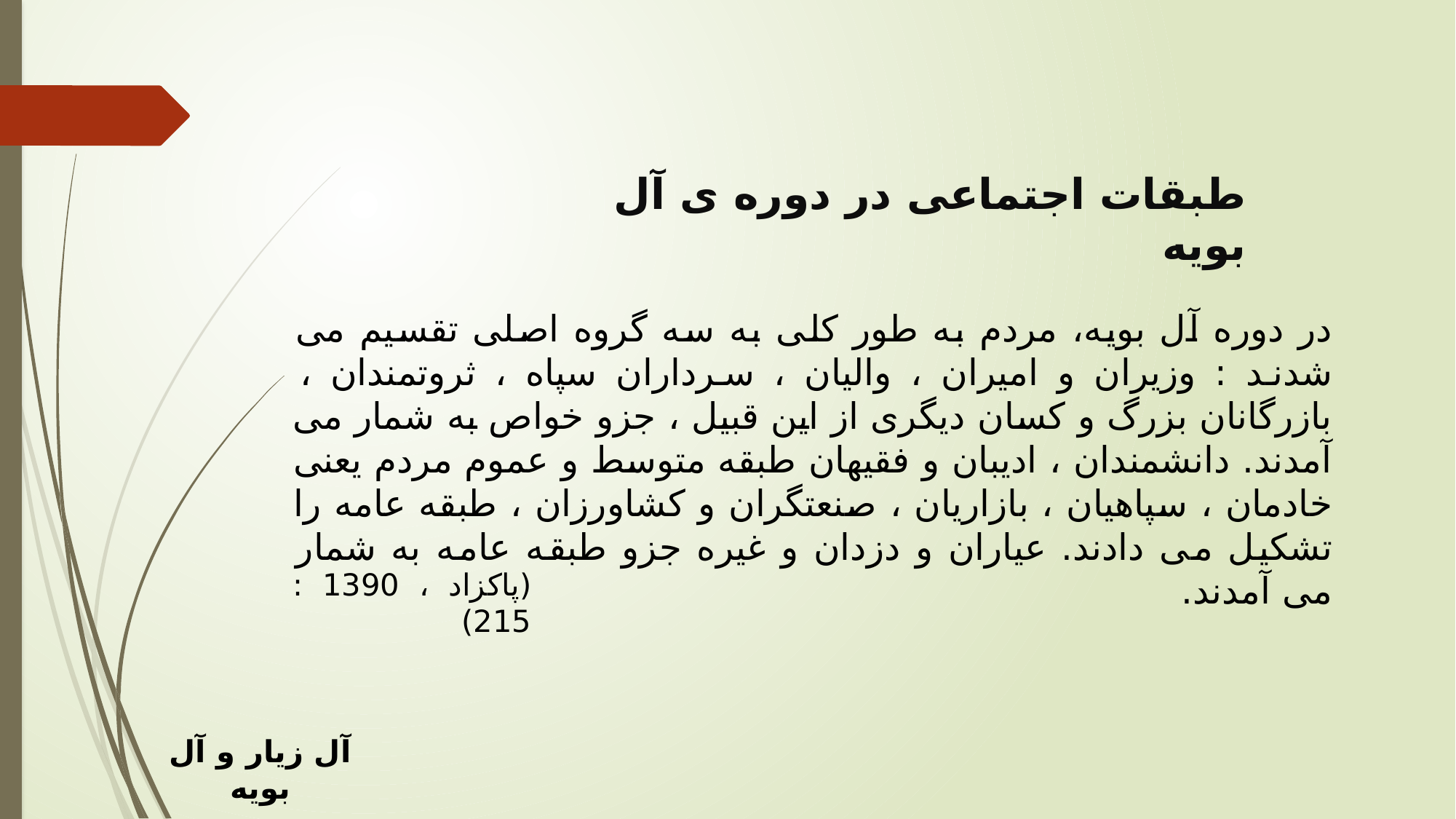

طبقات اجتماعی در دوره ی آل بویه
در دوره آل بویه، مردم به طور کلی به سه گروه اصلی تقسیم می شدند : وزیران و امیران ، والیان ، سرداران سپاه ، ثروتمندان ، بازرگانان بزرگ و کسان دیگری از این قبیل ، جزو خواص به شمار می آمدند. دانشمندان ، ادیبان و فقیهان طبقه متوسط و عموم مردم یعنی خادمان ، سپاهیان ، بازاریان ، صنعتگران و کشاورزان ، طبقه عامه را تشکیل می دادند. عیاران و دزدان و غیره جزو طبقه عامه به شمار می آمدند.
(پاکزاد ، 1390 : 215)
آل زیار و آل بویه